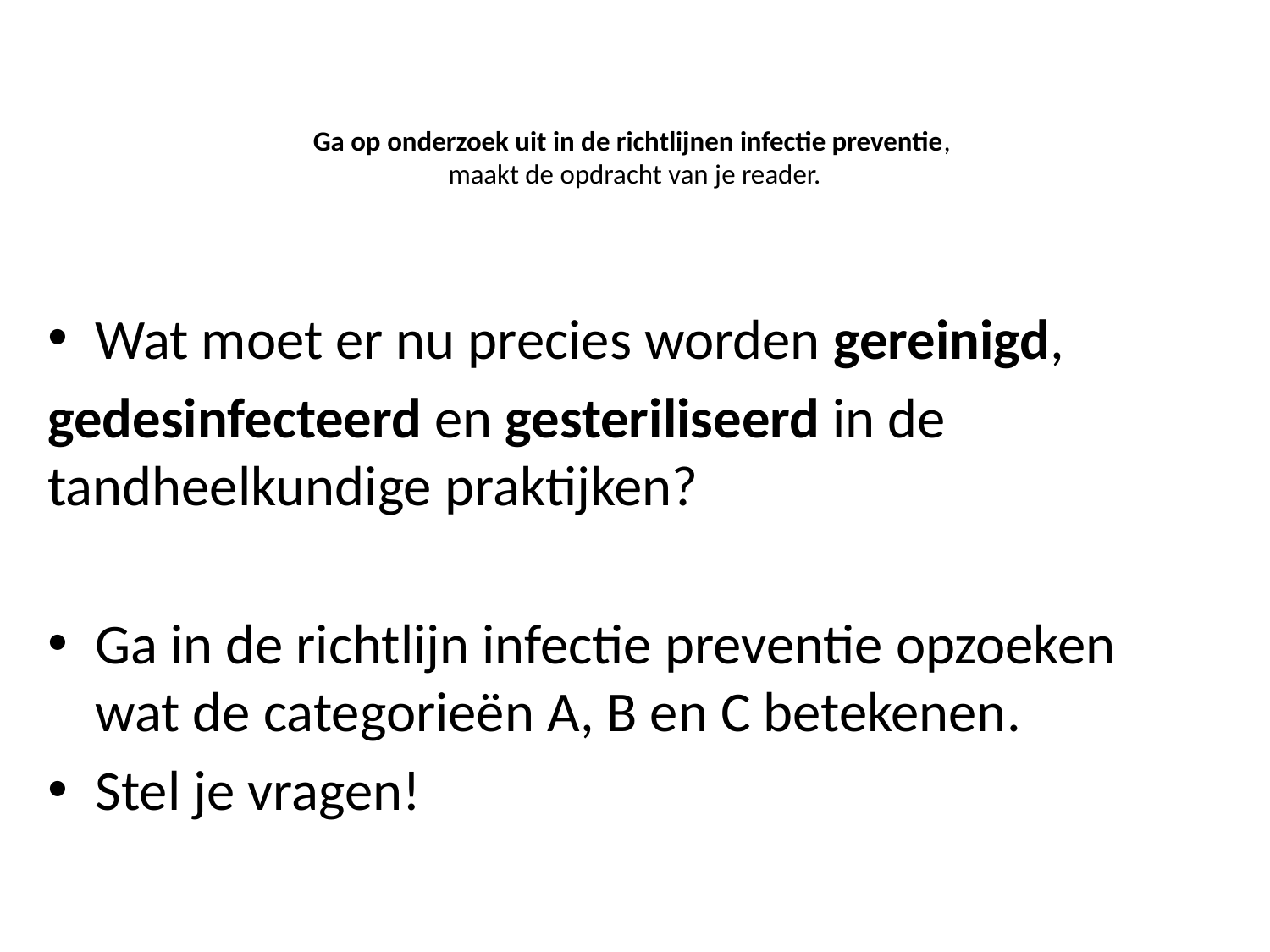

# Ga op onderzoek uit in de richtlijnen infectie preventie, maakt de opdracht van je reader.
Wat moet er nu precies worden gereinigd,
gedesinfecteerd en gesteriliseerd in de tandheelkundige praktijken?

Ga in de richtlijn infectie preventie opzoeken wat de categorieën A, B en C betekenen.
Stel je vragen!